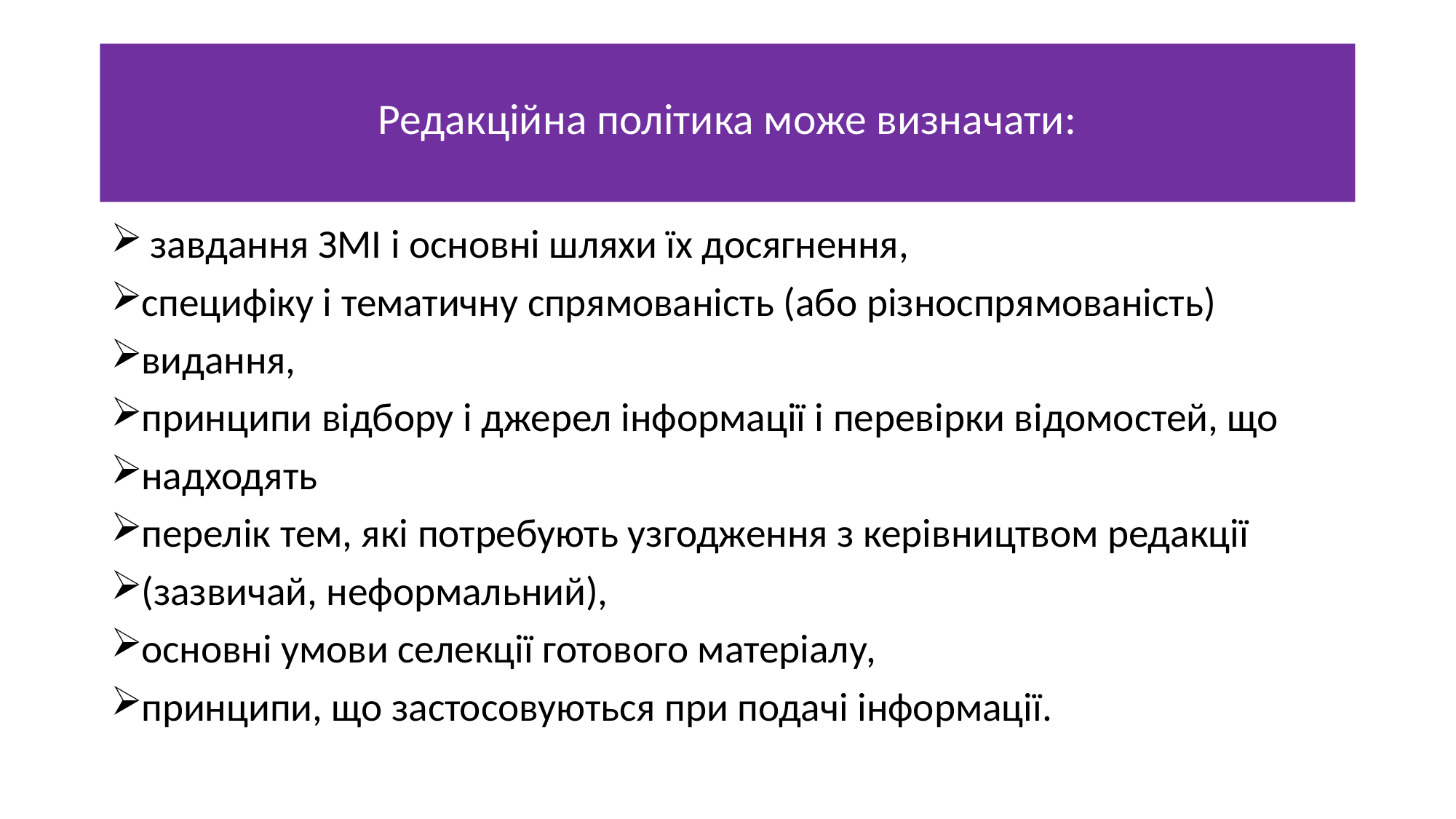

# Редакційна політика може визначати:
 завдання ЗМІ і основні шляхи їх досягнення,
специфіку і тематичну спрямованість (або різноспрямованість)
видання,
принципи відбору і джерел інформації і перевірки відомостей, що
надходять
перелік тем, які потребують узгодження з керівництвом редакції
(зазвичай, неформальний),
основні умови селекції готового матеріалу,
принципи, що застосовуються при подачі інформації.